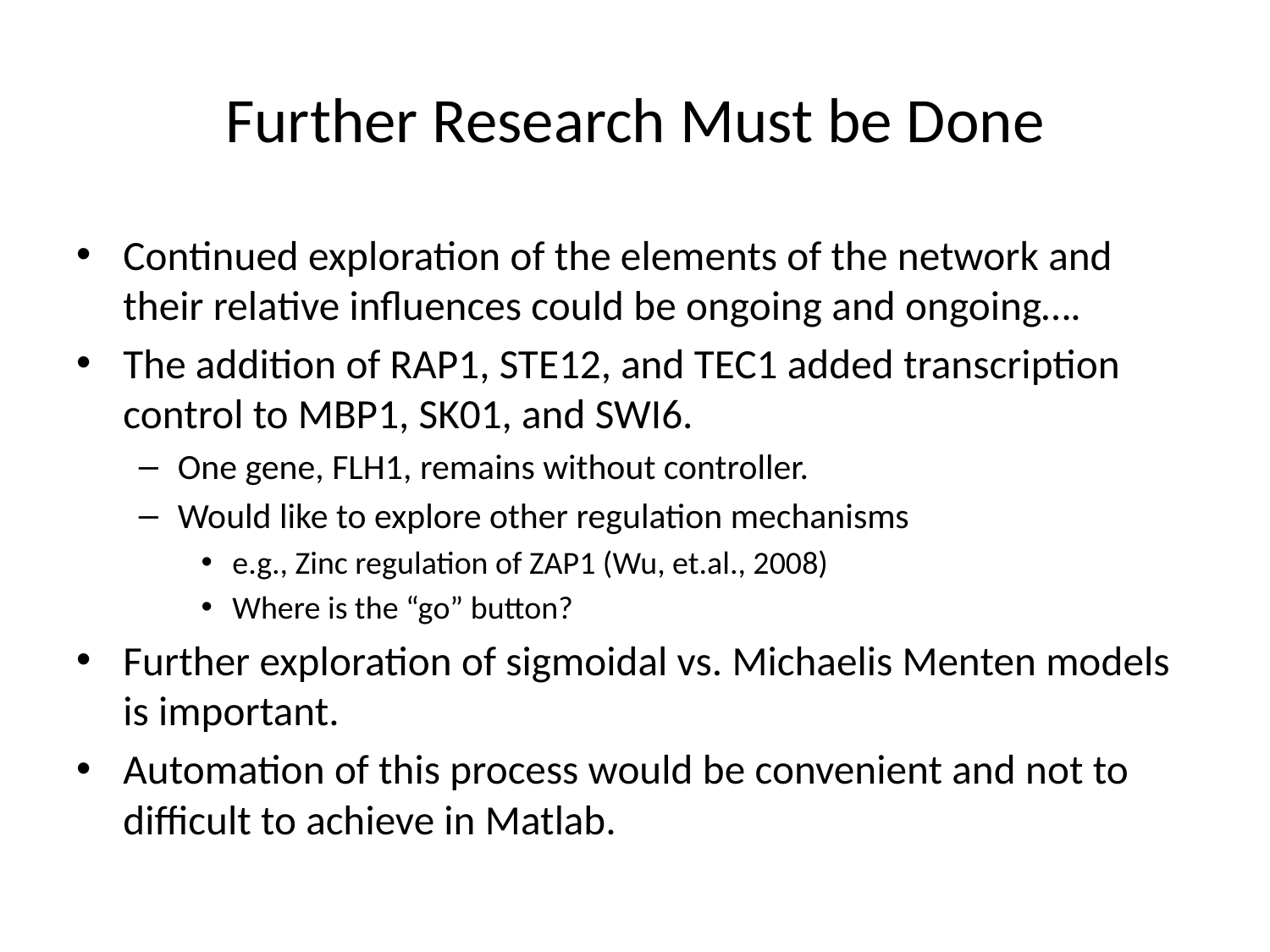

# Further Research Must be Done
Continued exploration of the elements of the network and their relative influences could be ongoing and ongoing….
The addition of RAP1, STE12, and TEC1 added transcription control to MBP1, SK01, and SWI6.
One gene, FLH1, remains without controller.
Would like to explore other regulation mechanisms
e.g., Zinc regulation of ZAP1 (Wu, et.al., 2008)
Where is the “go” button?
Further exploration of sigmoidal vs. Michaelis Menten models is important.
Automation of this process would be convenient and not to difficult to achieve in Matlab.